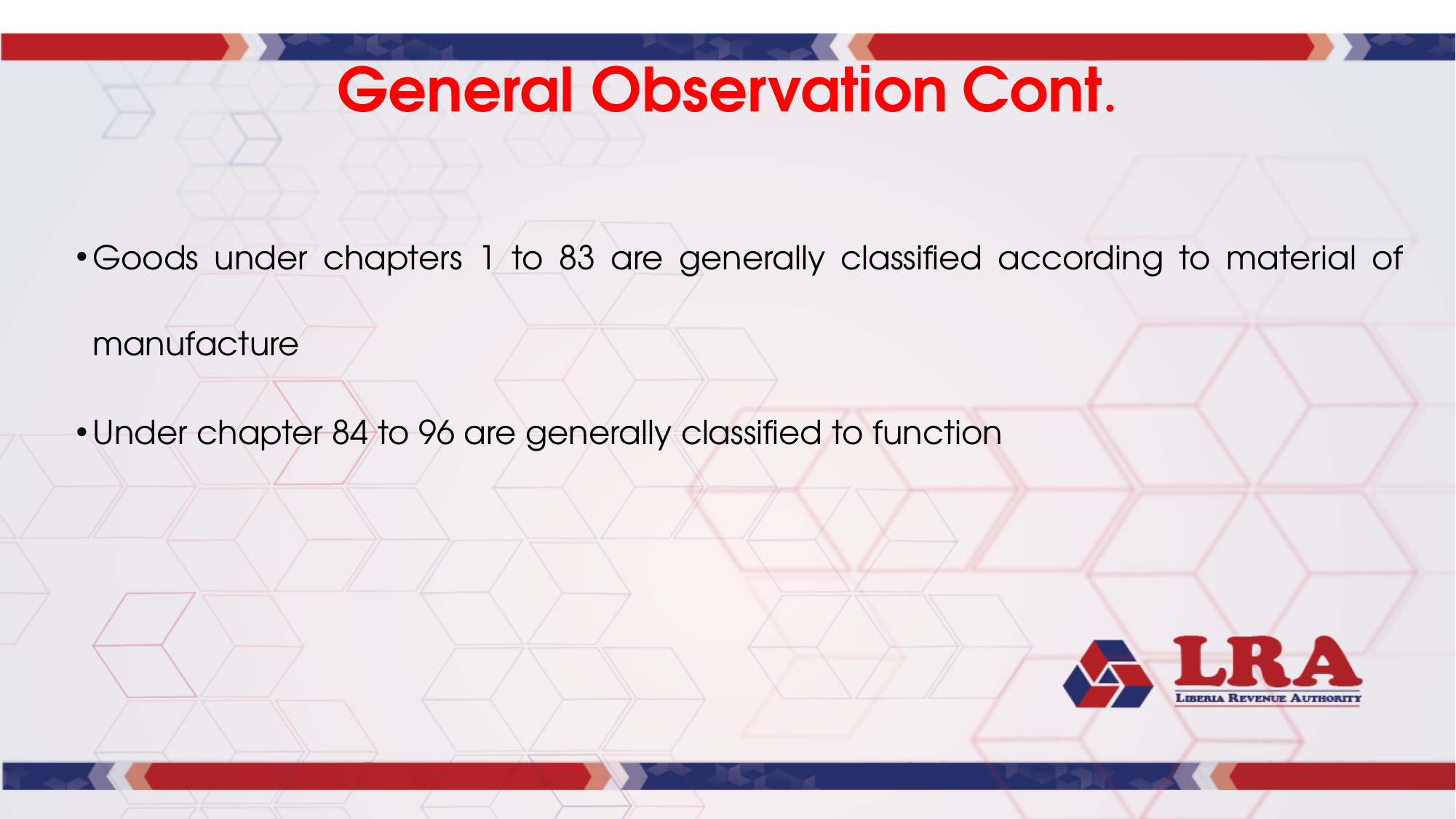

# General Observation Cont.
Goods under chapters 1 to 83 are generally classified according to material of manufacture
Under chapter 84 to 96 are generally classified to function